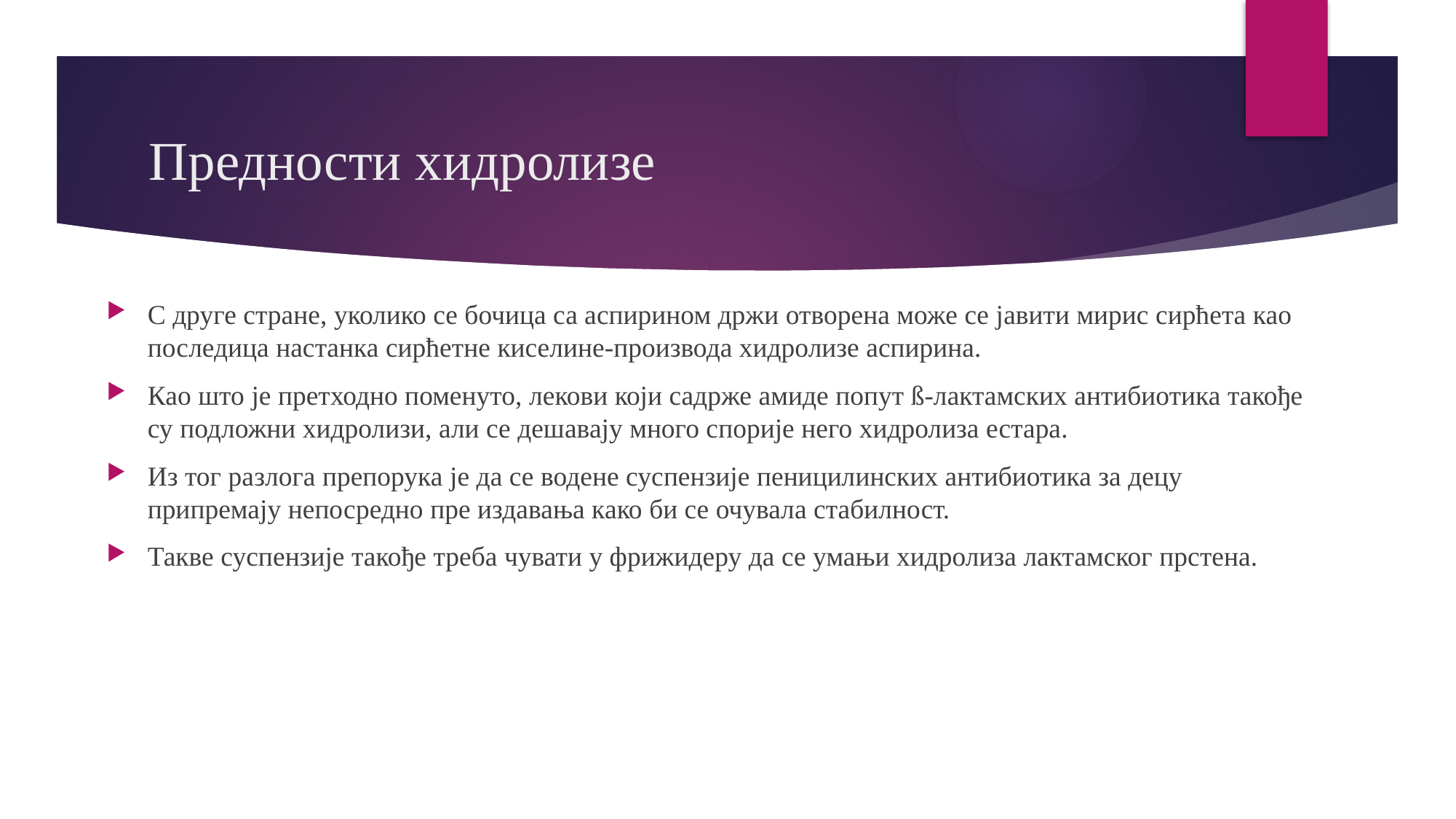

# Предности хидролизе
С друге стране, уколико се бочица са аспирином држи отворена може се јавити мирис сирћета као последица настанка сирћетне киселине-производа хидролизе аспирина.
Као што је претходно поменуто, лекови који садрже амиде попут ß-лактамских антибиотика такође су подложни хидролизи, али се дешавају много спорије него хидролиза естара.
Из тог разлога препорука је да се водене суспензије пеницилинских антибиотика за децу припремају непосредно пре издавања како би се очувала стабилност.
Такве суспензије такође треба чувати у фрижидеру да се умањи хидролиза лактамског прстена.